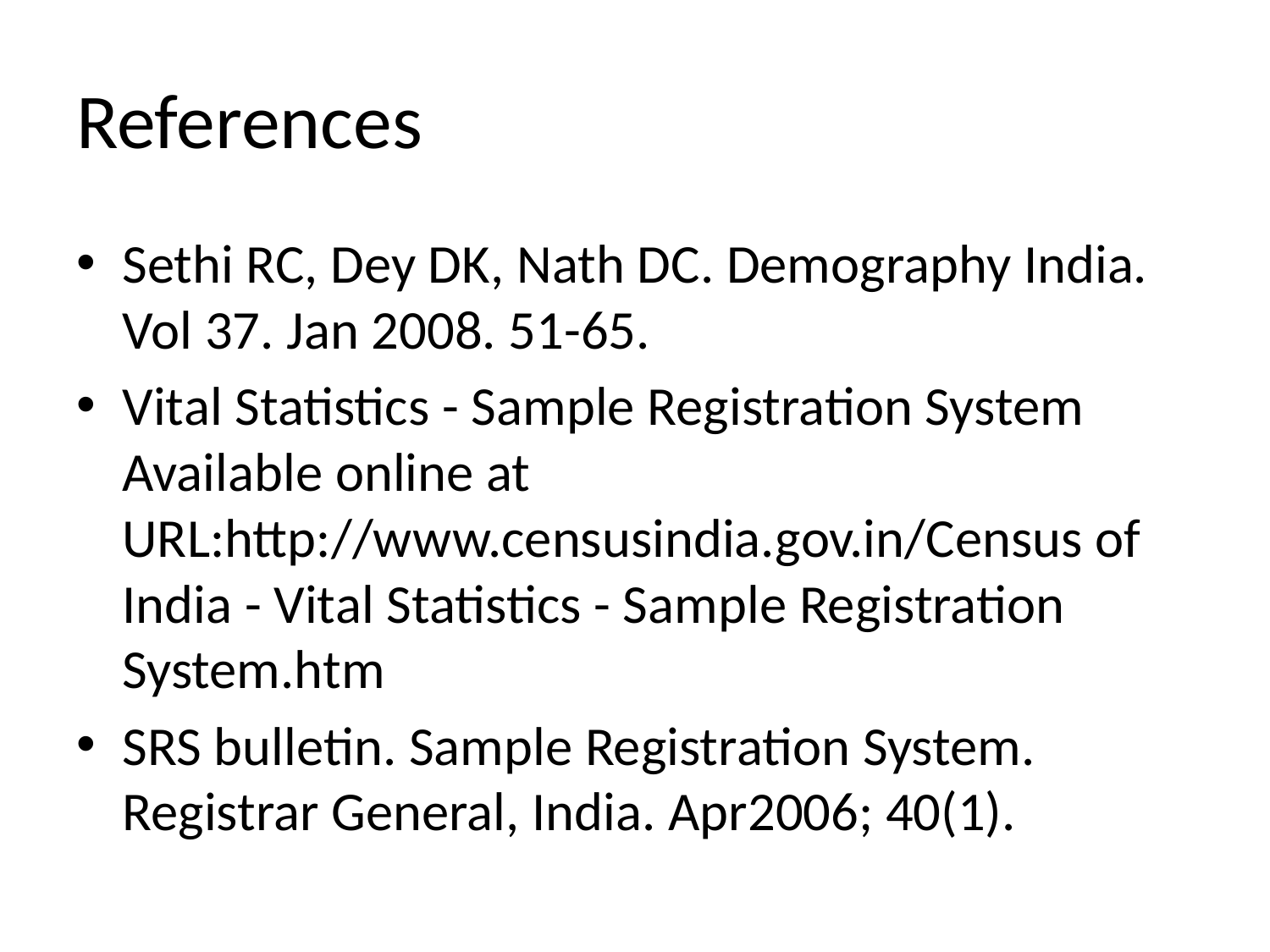

# References
Sethi RC, Dey DK, Nath DC. Demography India. Vol 37. Jan 2008. 51-65.
Vital Statistics - Sample Registration System Available online at URL:http://www.censusindia.gov.in/Census of India - Vital Statistics - Sample Registration System.htm
SRS bulletin. Sample Registration System. Registrar General, India. Apr2006; 40(1).